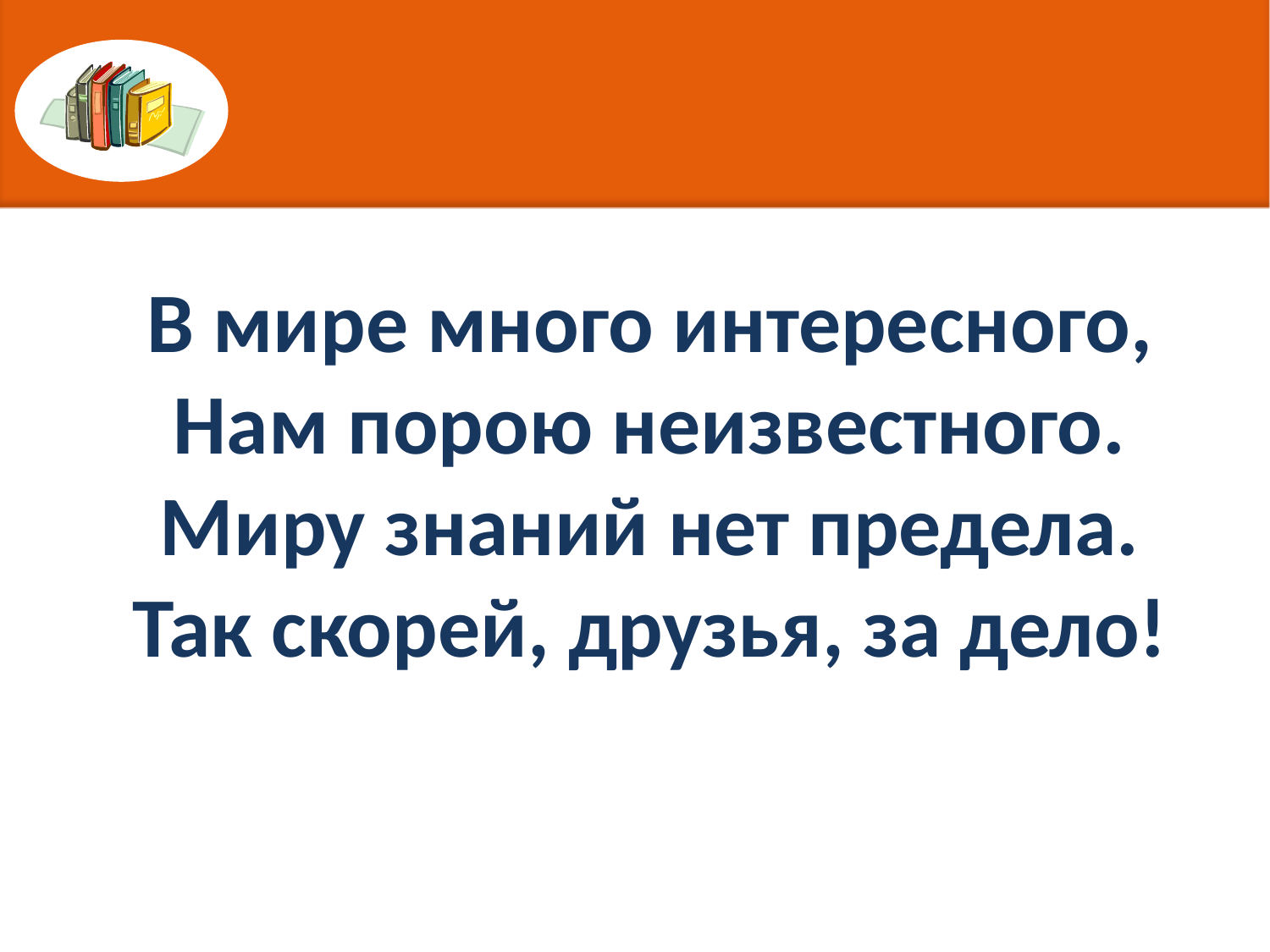

# В мире много интересного, Нам порою неизвестного. Миру знаний нет предела. Так скорей, друзья, за дело!